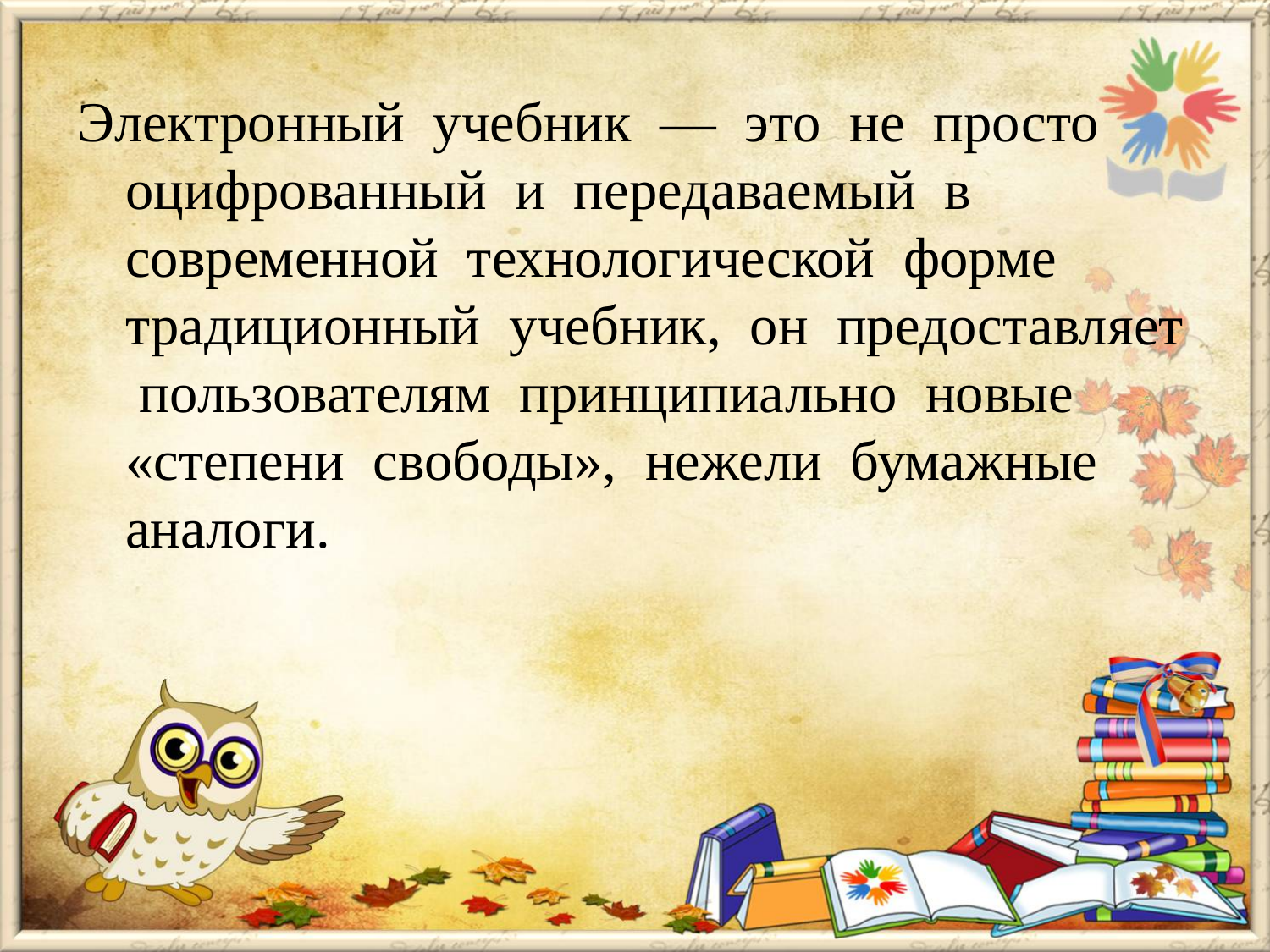

#
Электронный  учебник  —  это  не  просто  оцифрованный  и  передаваемый  в  современной  технологической  форме  традиционный  учебник,  он  предоставляет  пользователям  принципиально  новые  «степени  свободы»,  нежели  бумажные  аналоги.